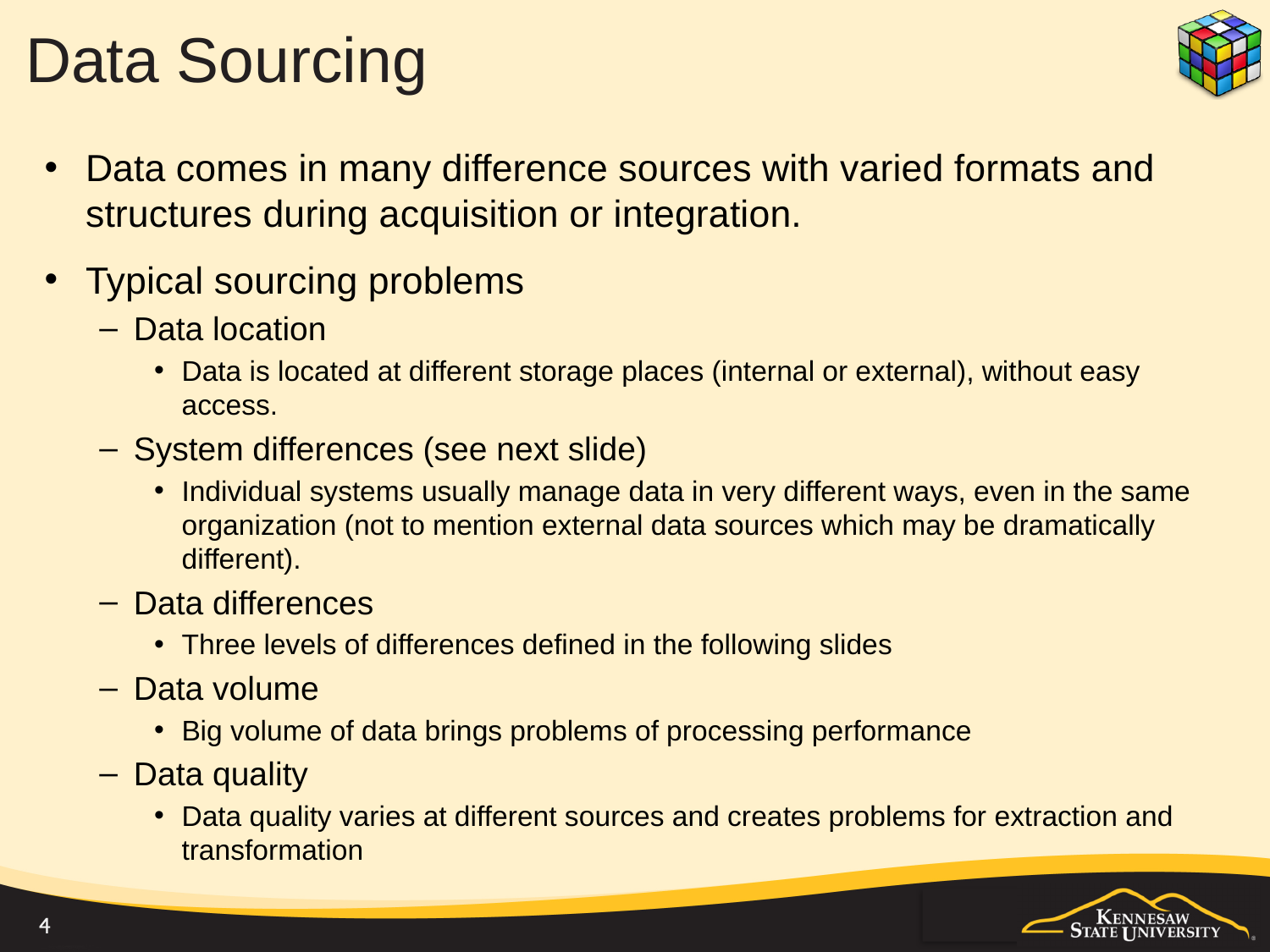

# Data Sourcing
Data comes in many difference sources with varied formats and structures during acquisition or integration.
Typical sourcing problems
Data location
Data is located at different storage places (internal or external), without easy access.
System differences (see next slide)
Individual systems usually manage data in very different ways, even in the same organization (not to mention external data sources which may be dramatically different).
Data differences
Three levels of differences defined in the following slides
Data volume
Big volume of data brings problems of processing performance
Data quality
Data quality varies at different sources and creates problems for extraction and transformation
4